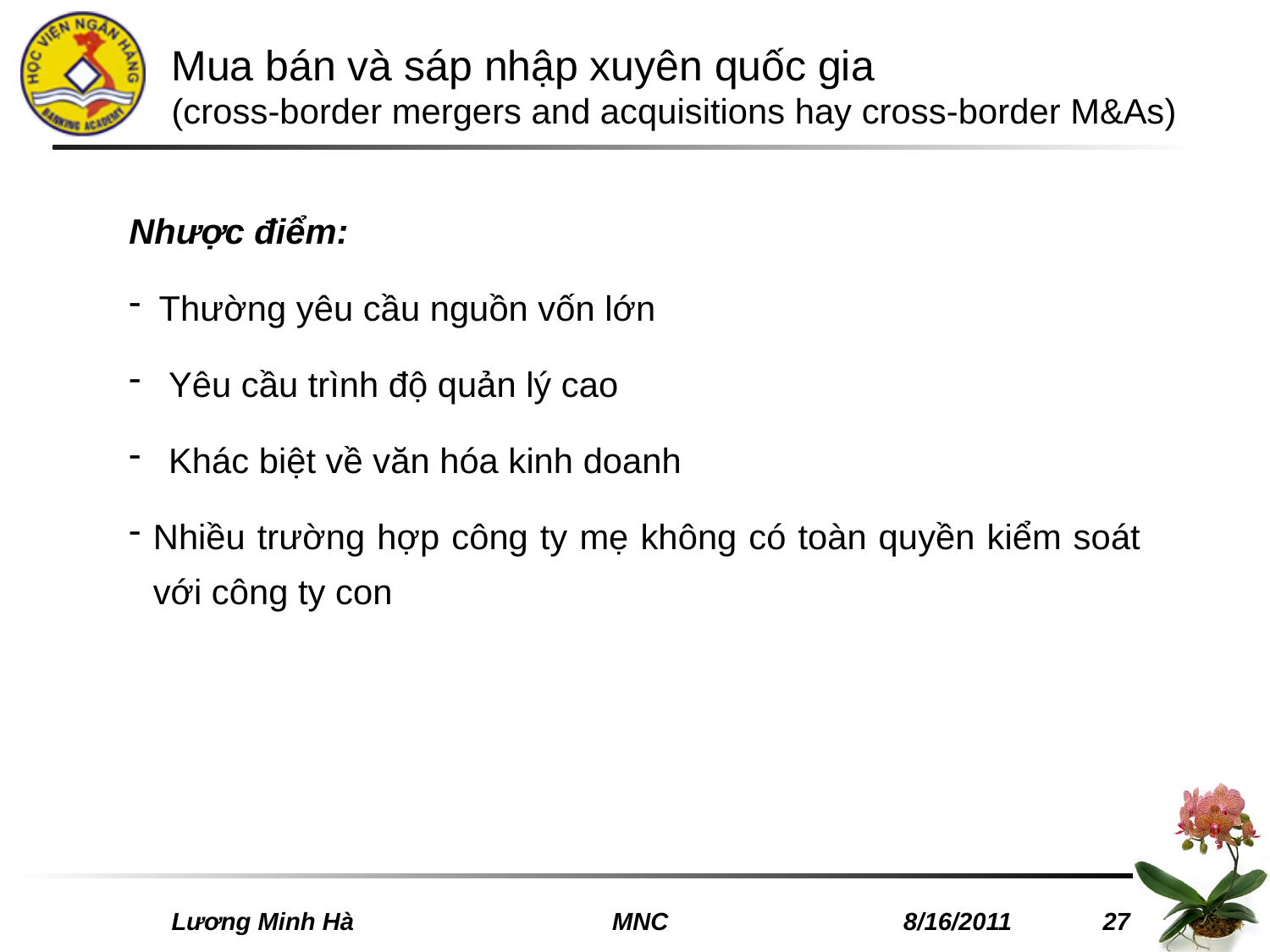

# Mua bán và sáp nhập xuyên quốc gia (cross-border mergers and acquisitions hay cross-border M&As)
Nhược điểm:
Thường yêu cầu nguồn vốn lớn
 Yêu cầu trình độ quản lý cao
 Khác biệt về văn hóa kinh doanh
Nhiều trường hợp công ty mẹ không có toàn quyền kiểm soát với công ty con
 Lương Minh Hà